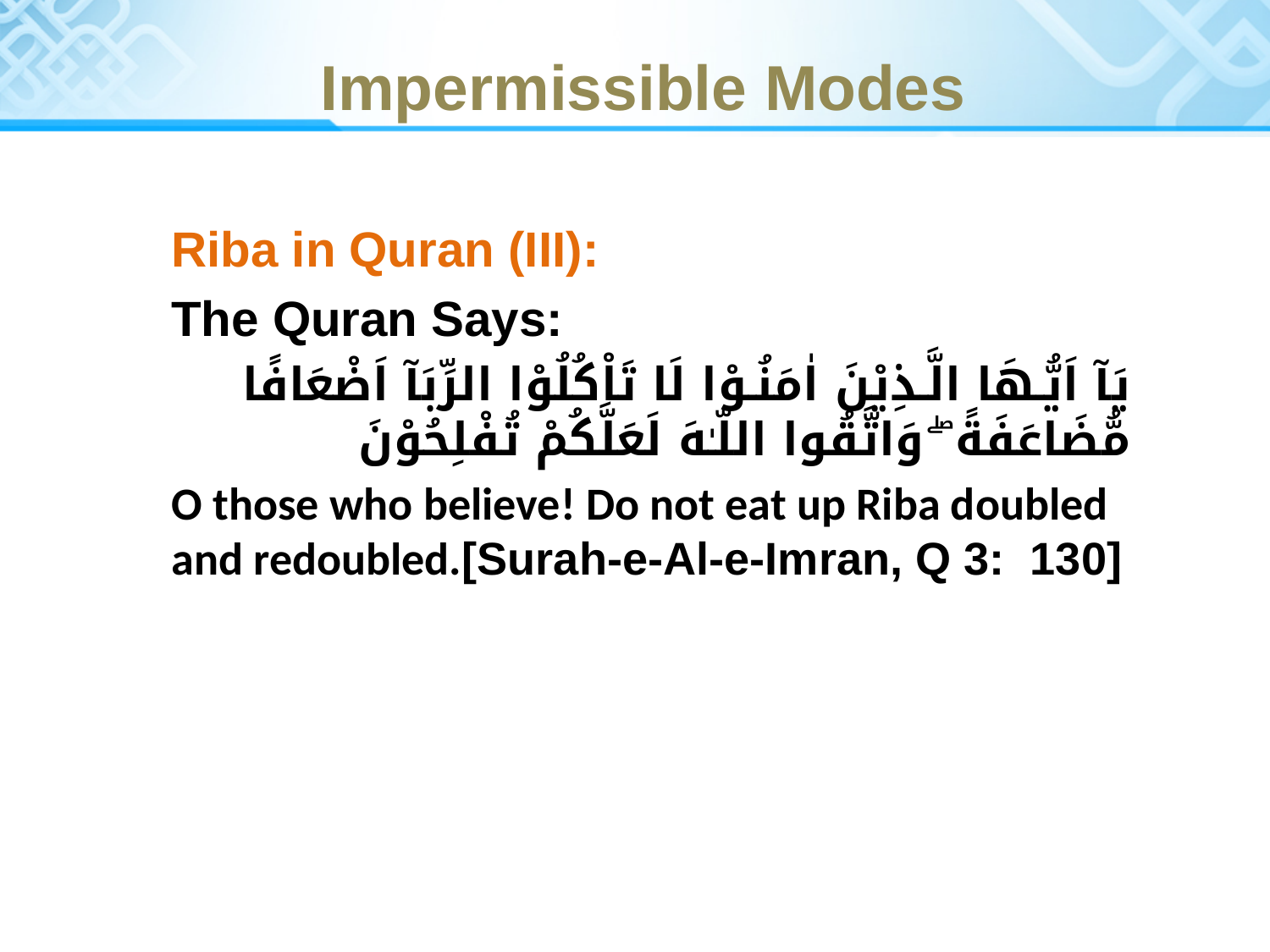

# Impermissible Modes

Riba in Quran (III):
The Quran Says:
يَآ اَيُّـهَا الَّـذِيْنَ اٰمَنُـوْا لَا تَاْكُلُوْا الرِّبَآ اَضْعَافًا مُّضَاعَفَةً ۖ وَاتَّقُوا اللّـٰهَ لَعَلَّكُمْ تُفْلِحُوْنَ
O those who believe! Do not eat up Riba doubled and redoubled.[Surah-e-Al-e-Imran, Q 3:  130]